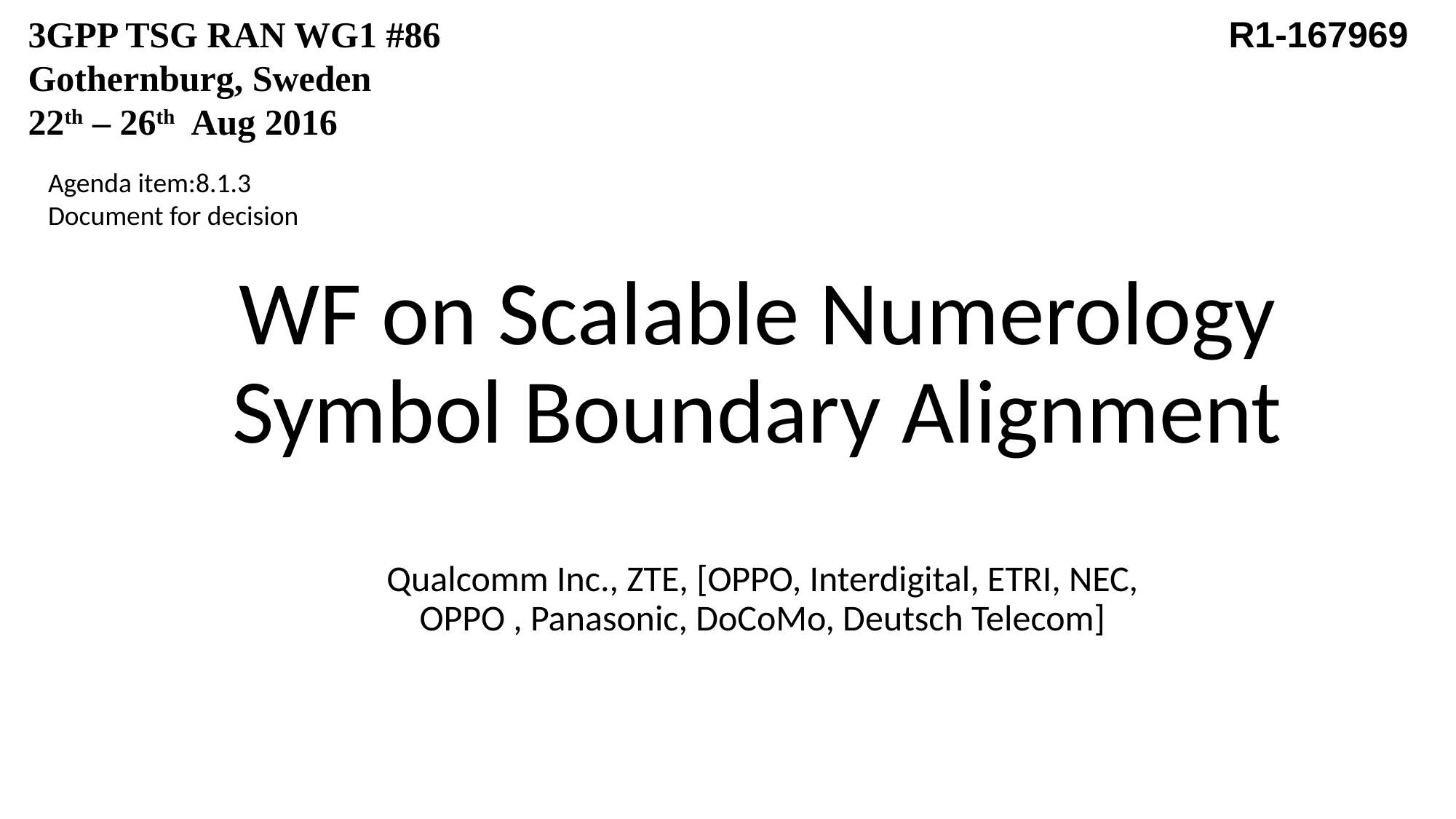

3GPP TSG RAN WG1 #86				        				R1-167969
Gothernburg, Sweden
22th – 26th  Aug 2016
Agenda item:8.1.3
Document for decision
# WF on Scalable Numerology Symbol Boundary Alignment
Qualcomm Inc., ZTE, [OPPO, Interdigital, ETRI, NEC, OPPO , Panasonic, DoCoMo, Deutsch Telecom]